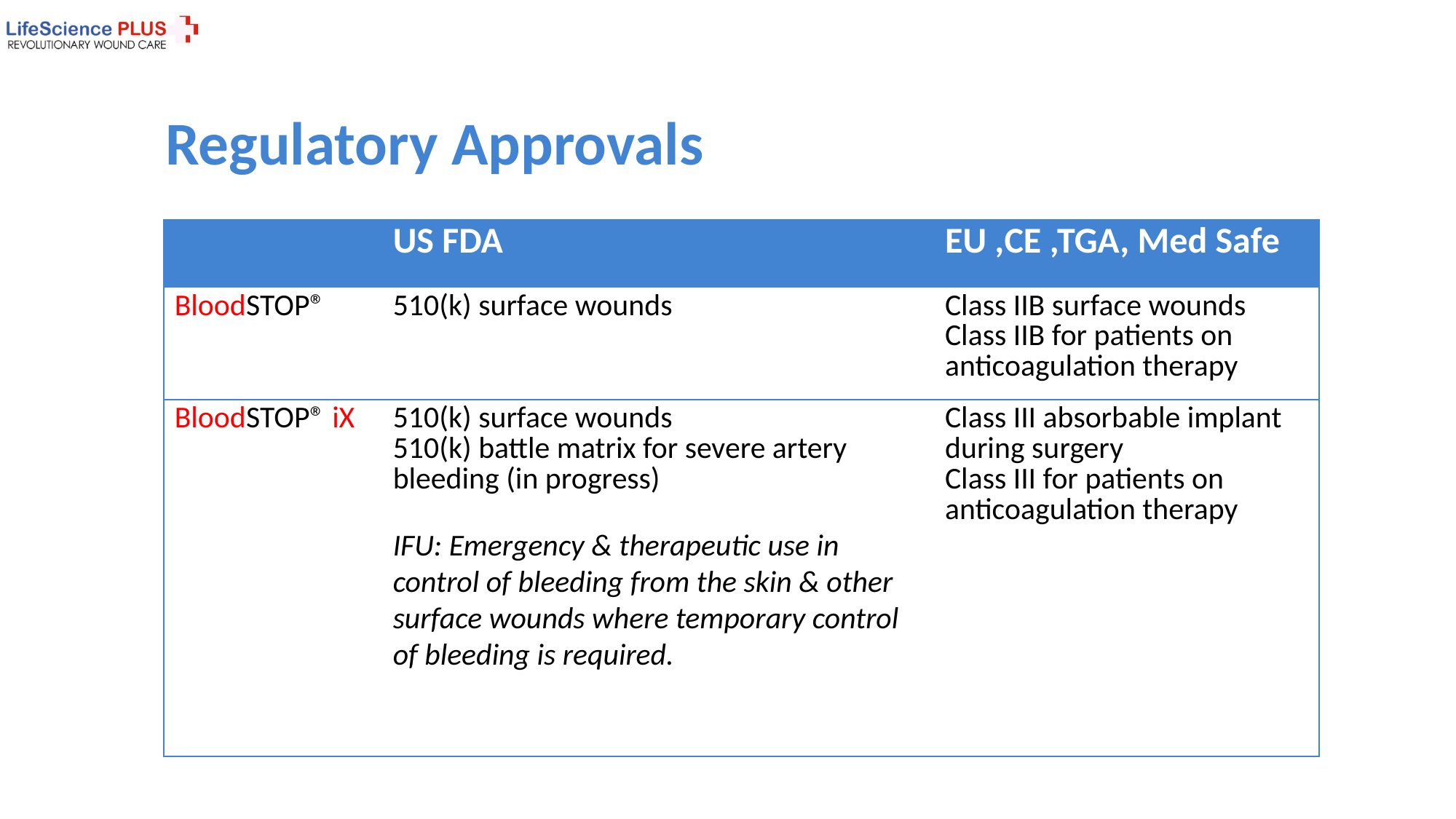

# Regulatory Approvals
|  | US FDA | EU ,CE ,TGA, Med Safe |
| --- | --- | --- |
| BloodSTOP® | 510(k) surface wounds | Class IIB surface wounds Class IIB for patients on anticoagulation therapy |
| BloodSTOP® iX | 510(k) surface wounds 510(k) battle matrix for severe artery bleeding (in progress) IFU: Emergency & therapeutic use in control of bleeding from the skin & other surface wounds where temporary control of bleeding is required. | Class III absorbable implant during surgery Class III for patients on anticoagulation therapy |